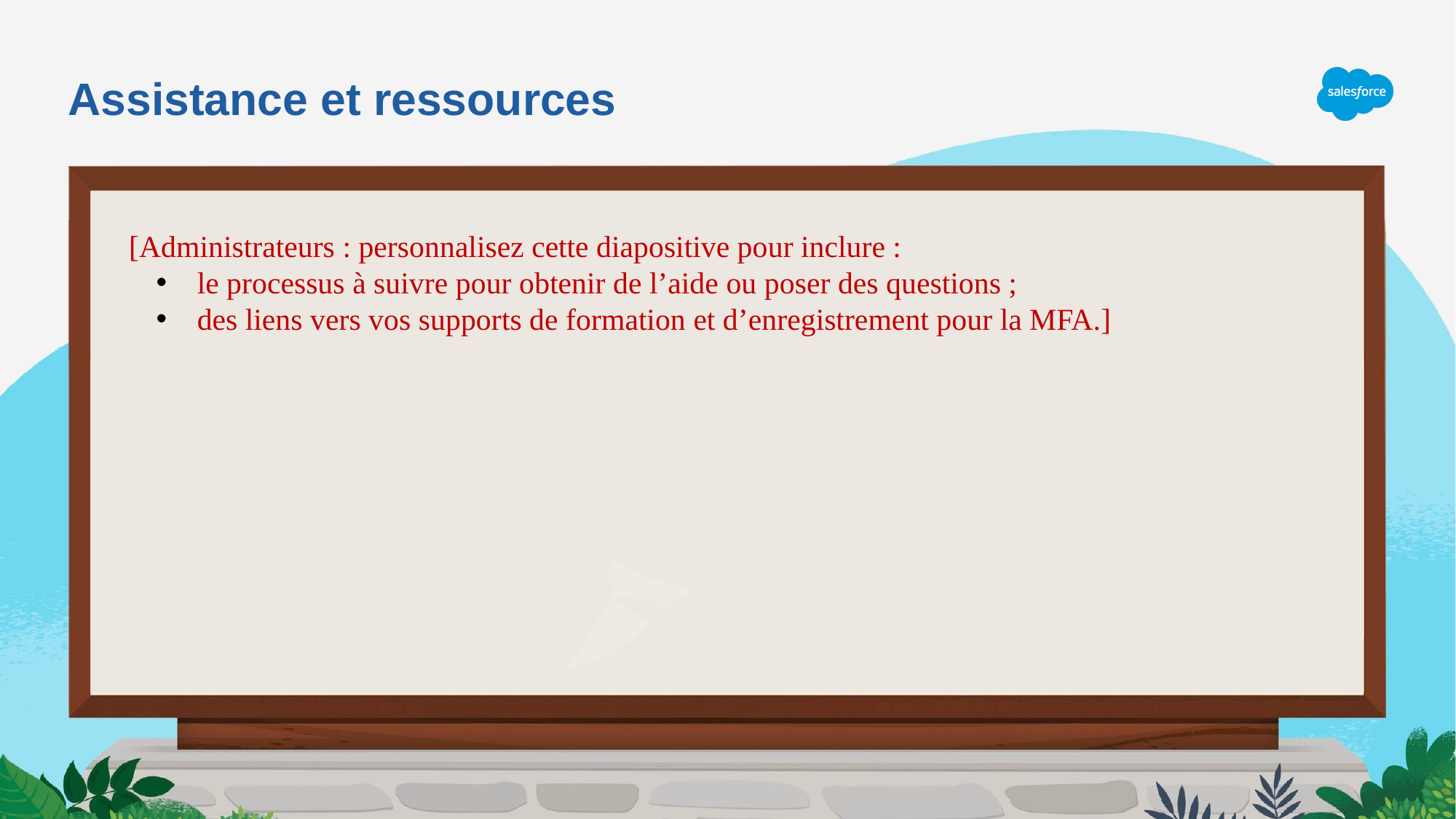

# Assistance et ressources
[Administrateurs : personnalisez cette diapositive pour inclure :
le processus à suivre pour obtenir de l’aide ou poser des questions ;
des liens vers vos supports de formation et d’enregistrement pour la MFA.]